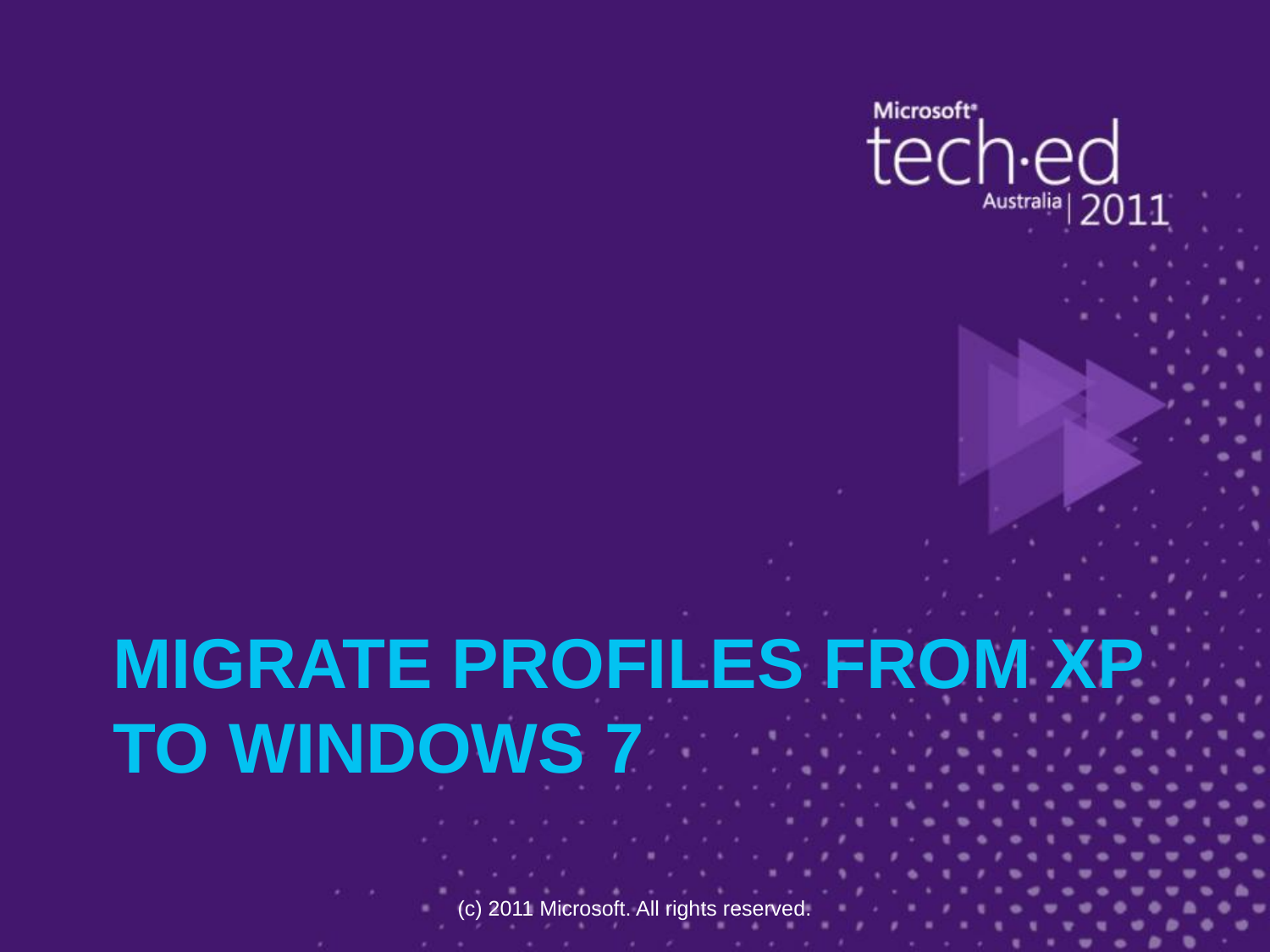

# Migrate profiles from XP to Windows 7
(c) 2011 Microsoft. All rights reserved.